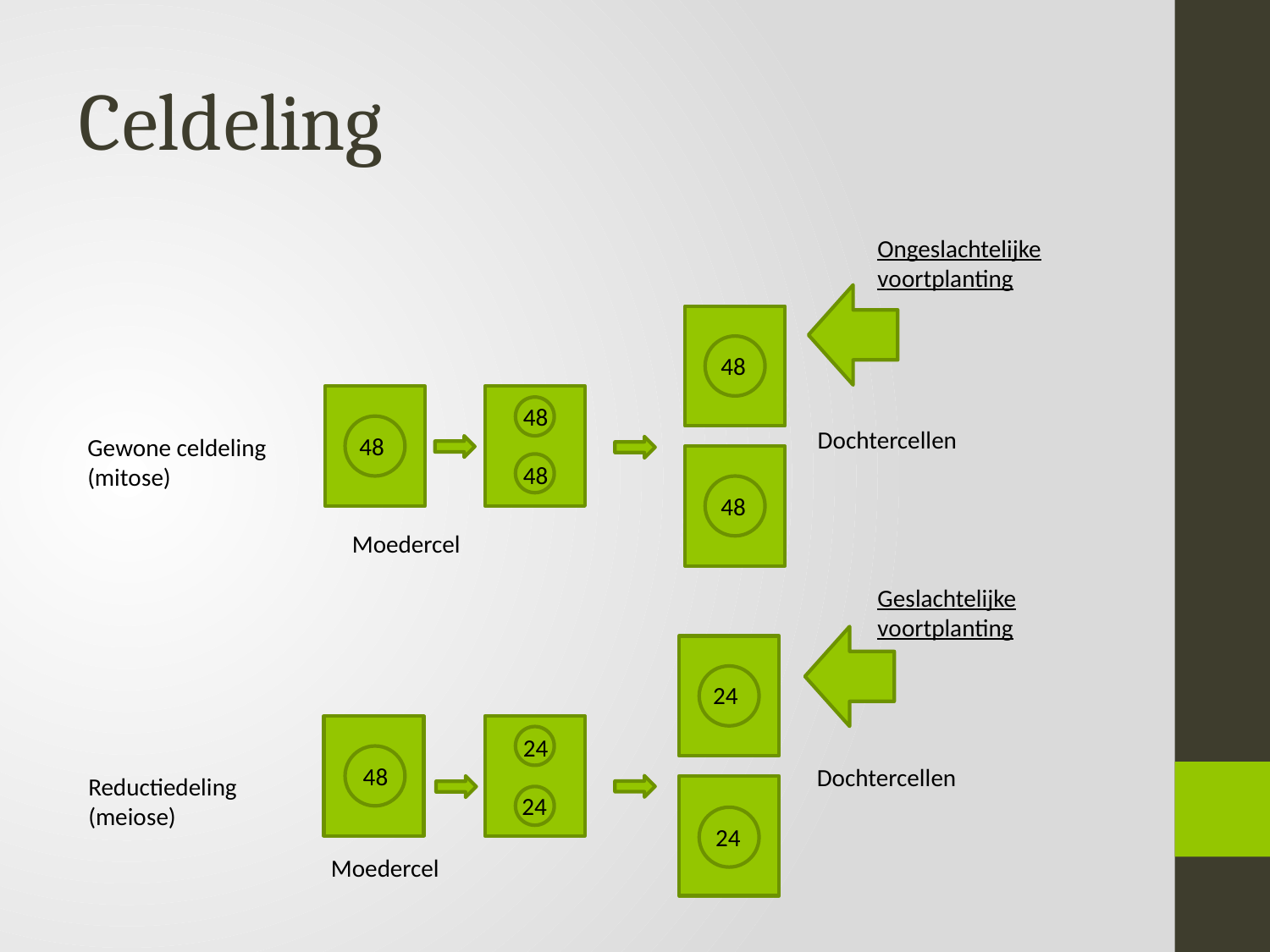

# Celdeling
Ongeslachtelijke voortplanting

48

48

Dochtercellen
48
Gewone celdeling
(mitose)

48

48
Moedercel
Geslachtelijke voortplanting

24

24

48
Dochtercellen
Reductiedeling
(meiose)

24

24
Moedercel